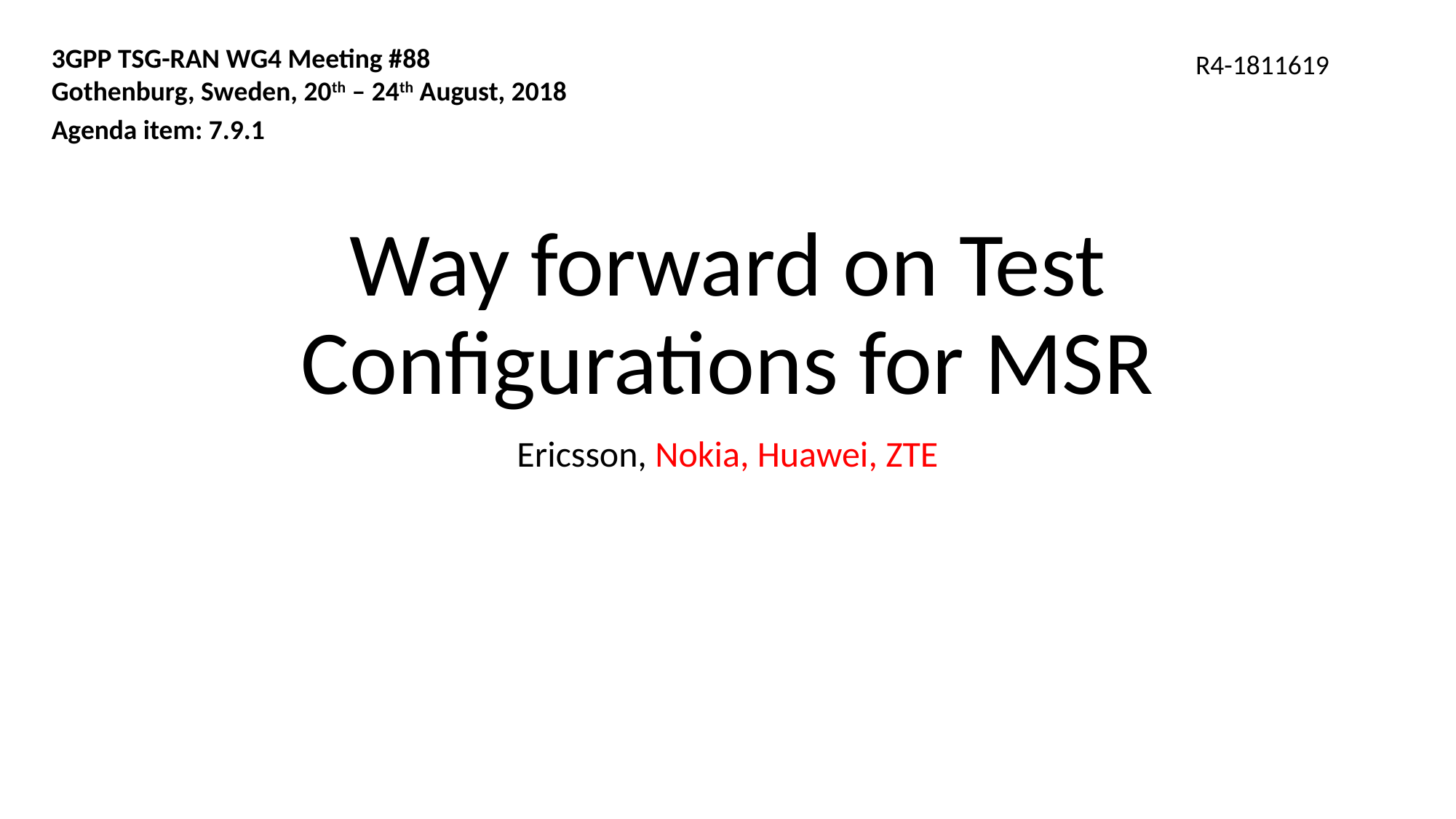

3GPP TSG-RAN WG4 Meeting #88
Gothenburg, Sweden, 20th – 24th August, 2018
Agenda item: 7.9.1
R4-1811619
# Way forward on Test Configurations for MSR
Ericsson, Nokia, Huawei, ZTE